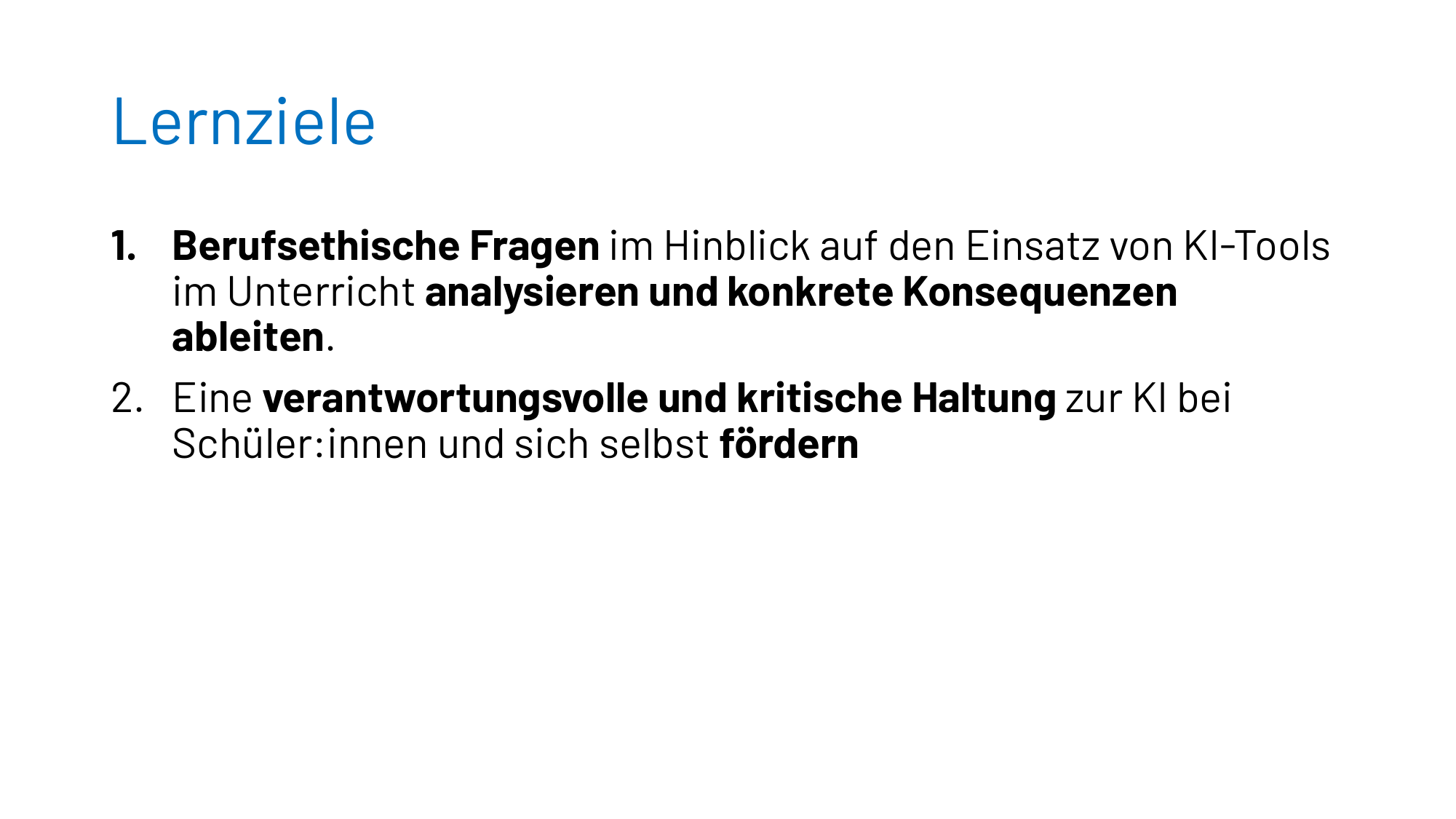

# Lernziele
Berufsethische Fragen im Hinblick auf den Einsatz von KI-Tools im Unterricht analysieren und konkrete Konsequenzen ableiten.
Eine verantwortungsvolle und kritische Haltung zur KI bei Schüler:innen und sich selbst fördern